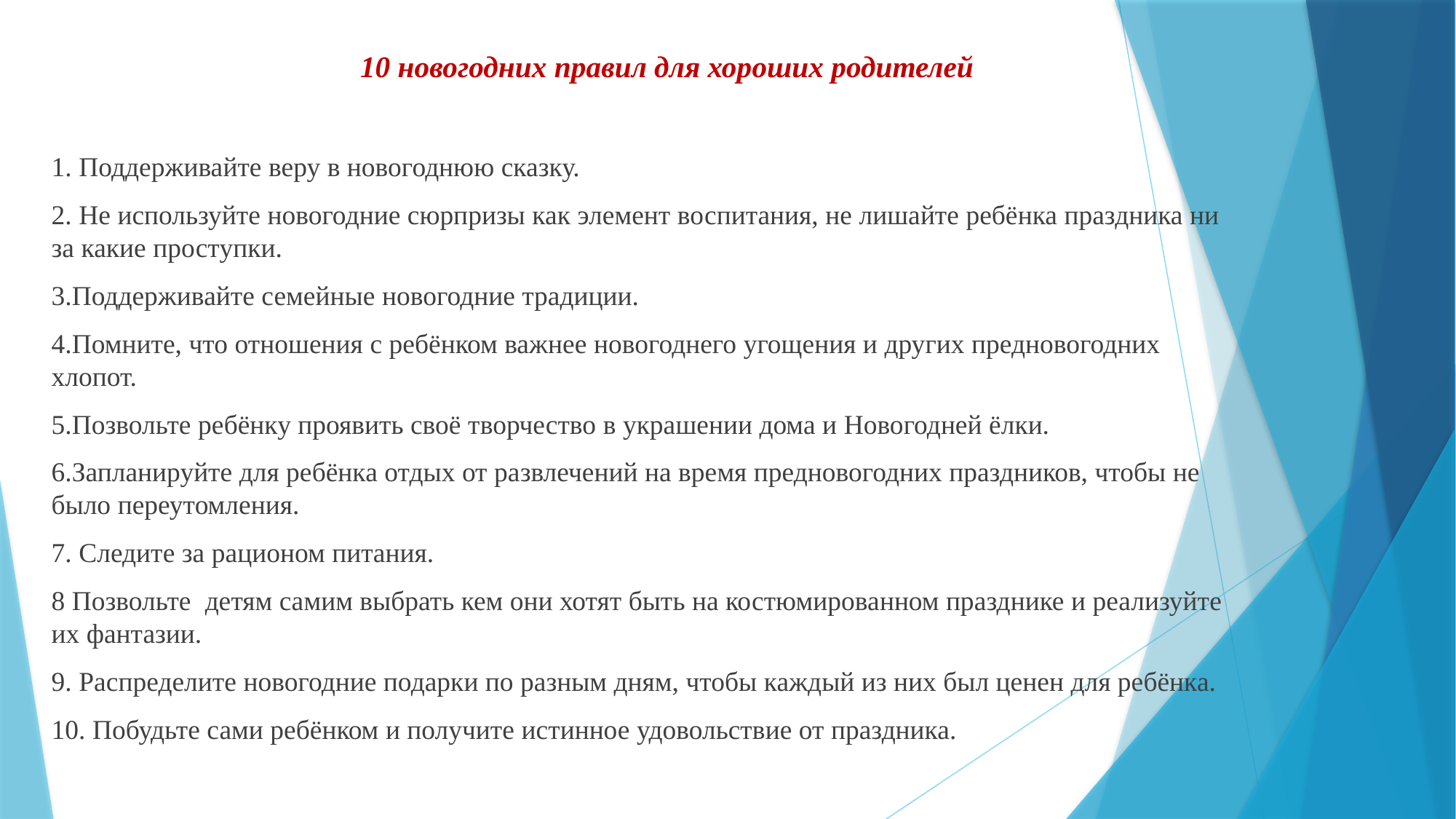

# 10 новогодних правил для хороших родителей
1. Поддерживайте веру в новогоднюю сказку.
2. Не используйте новогодние сюрпризы как элемент воспитания, не лишайте ребёнка праздника ни за какие проступки.
3.Поддерживайте семейные новогодние традиции.
4.Помните, что отношения с ребёнком важнее новогоднего угощения и других предновогодних хлопот.
5.Позвольте ребёнку проявить своё творчество в украшении дома и Новогодней ёлки.
6.Запланируйте для ребёнка отдых от развлечений на время предновогодних праздников, чтобы не было переутомления.
7. Следите за рационом питания.
8 Позвольте  детям самим выбрать кем они хотят быть на костюмированном празднике и реализуйте их фантазии.
9. Распределите новогодние подарки по разным дням, чтобы каждый из них был ценен для ребёнка.
10. Побудьте сами ребёнком и получите истинное удовольствие от праздника.